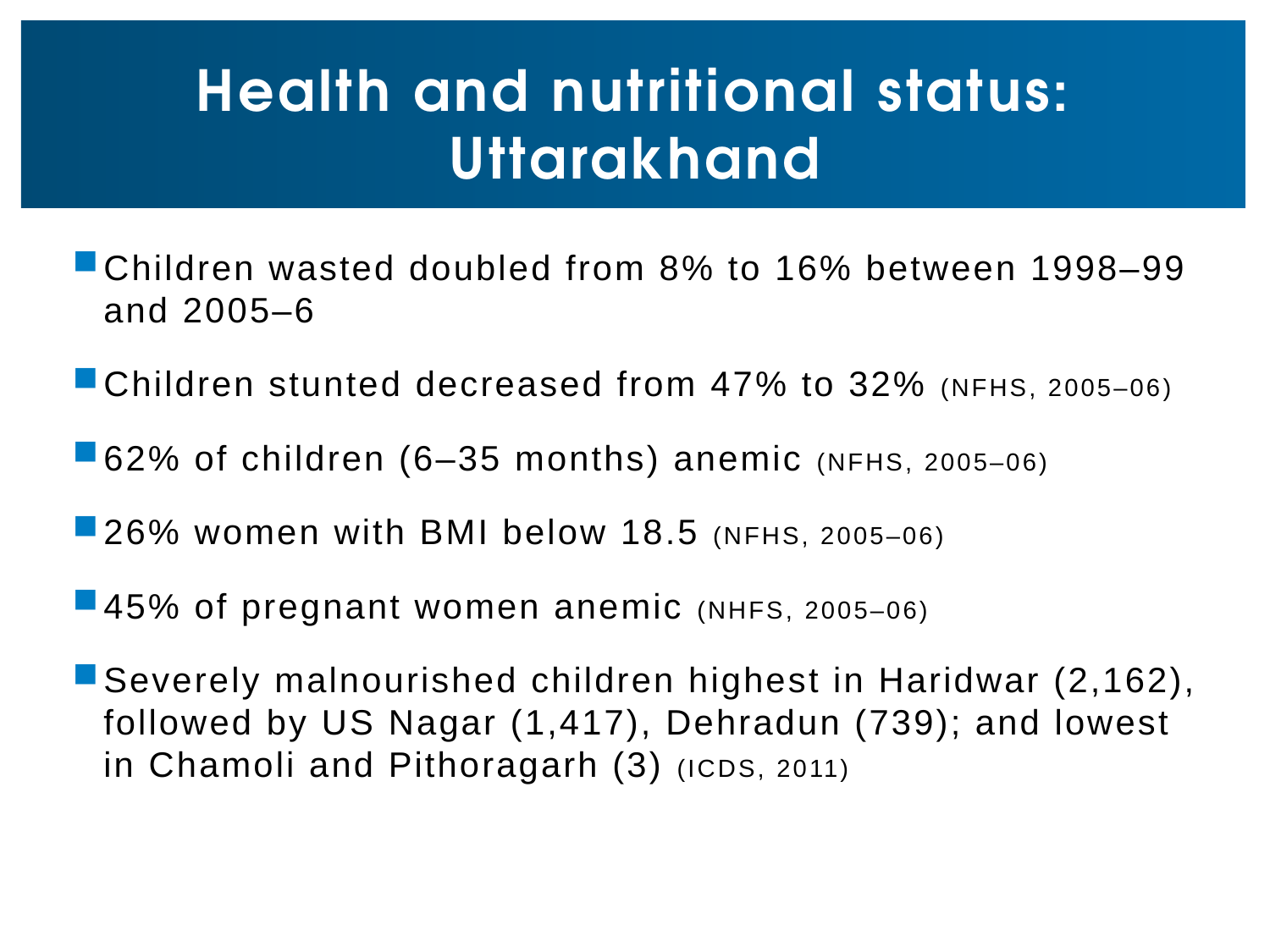

# Health and nutritional status: Uttarakhand
Children wasted doubled from 8% to 16% between 1998–99 and 2005–6
Children stunted decreased from 47% to 32% (NFHS, 2005–06)
62% of children (6–35 months) anemic (NFHS, 2005–06)
26% women with BMI below 18.5 (NFHS, 2005–06)
45% of pregnant women anemic (NHFS, 2005–06)
Severely malnourished children highest in Haridwar (2,162), followed by US Nagar (1,417), Dehradun (739); and lowest in Chamoli and Pithoragarh (3) (ICDS, 2011)